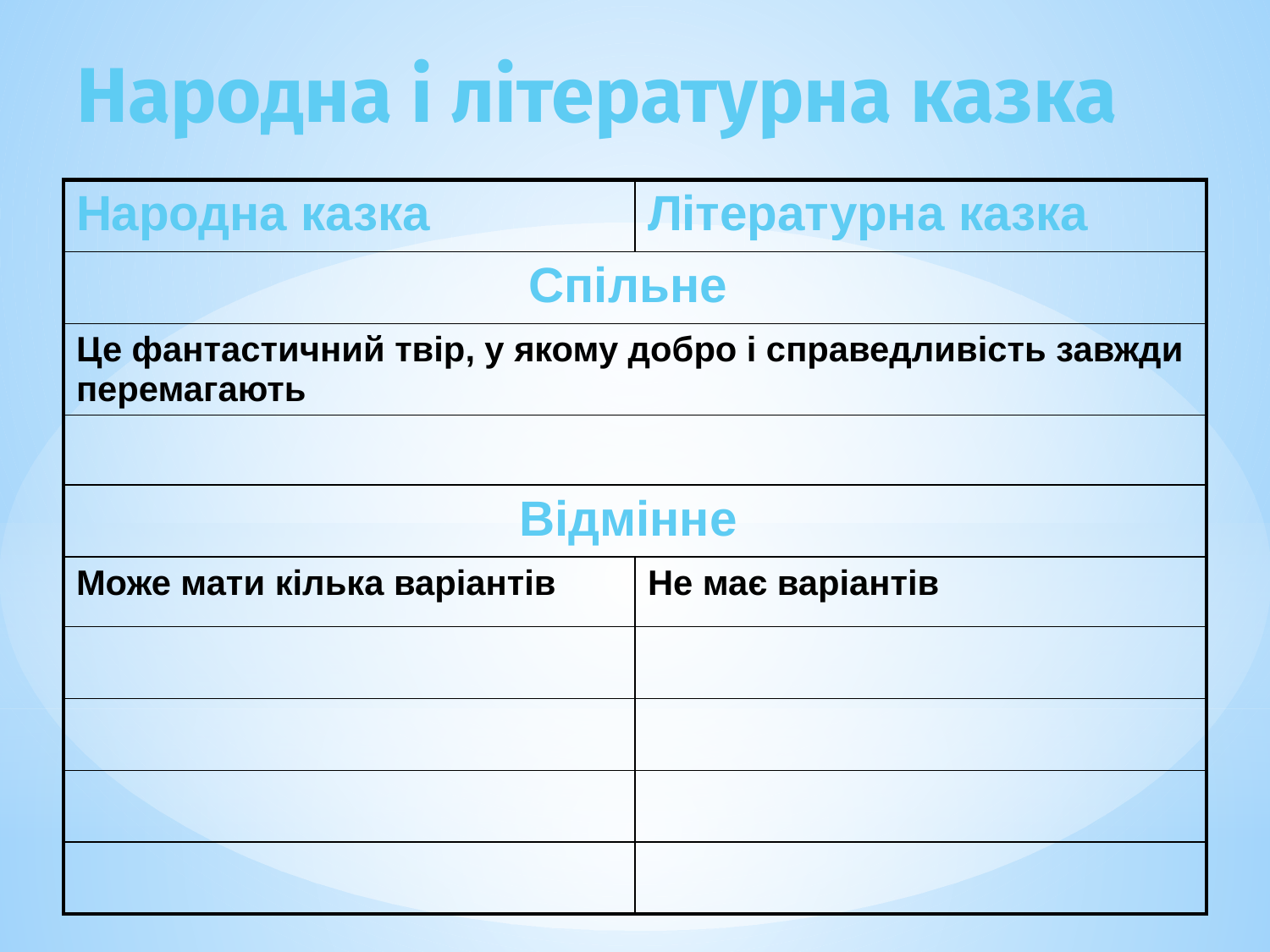

# Народна і літературна казка
| Народна казка | Літературна казка |
| --- | --- |
| Спільне |  |
| Це фантастичний твір, у якому добро і справедливість завжди перемагають |  |
|  |  |
| Відмінне |  |
| Може мати кілька варіантів | Не має варіантів |
|  |  |
|  |  |
|  |  |
|  |  |